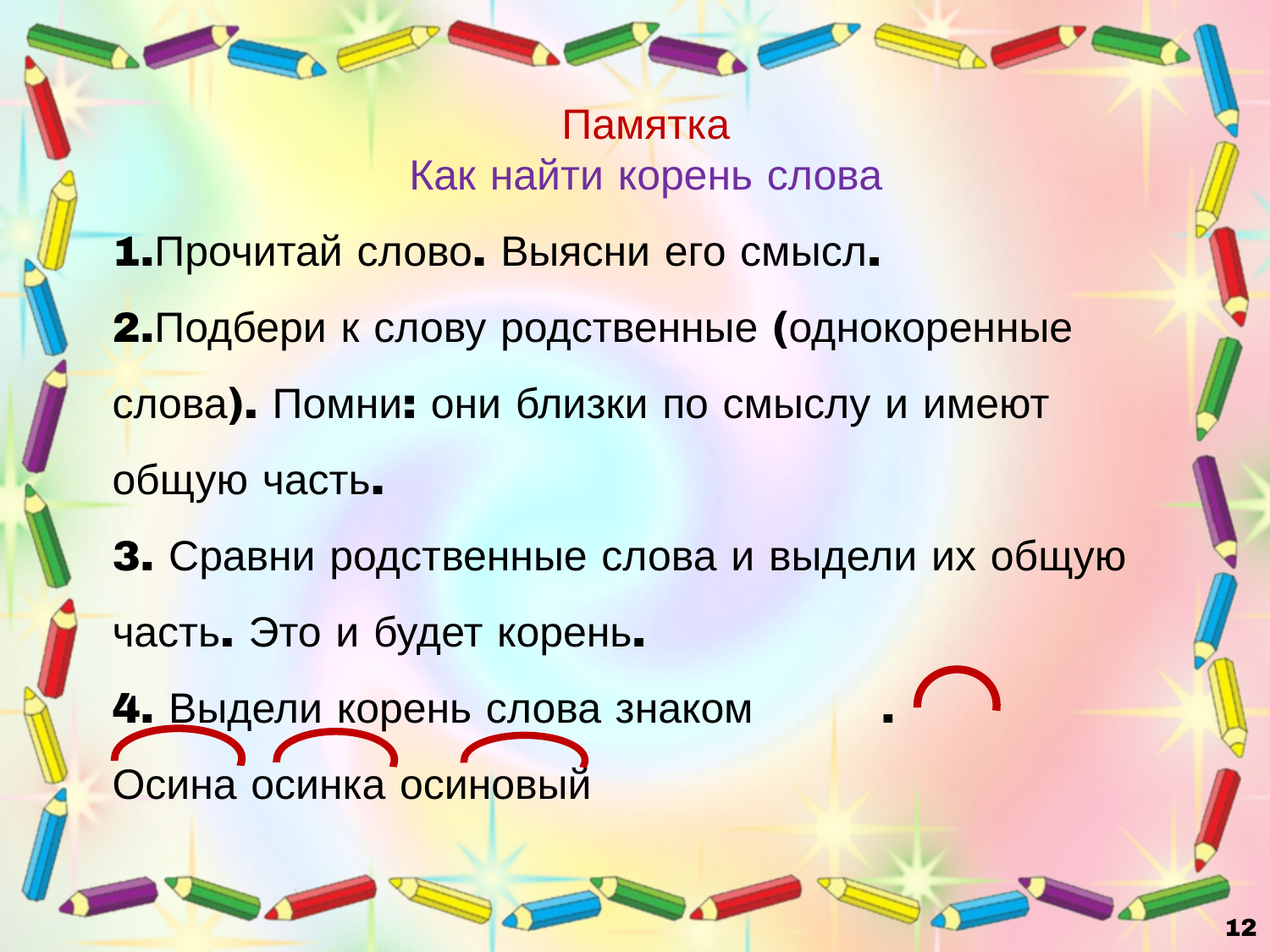

Памятка
Как найти корень слова
1.Прочитай слово. Выясни его смысл.
2.Подбери к слову родственные (однокоренные слова). Помни: они близки по смыслу и имеют общую часть.
3. Сравни родственные слова и выдели их общую часть. Это и будет корень.
4. Выдели корень слова знаком         .
Осина осинка осиновый

12